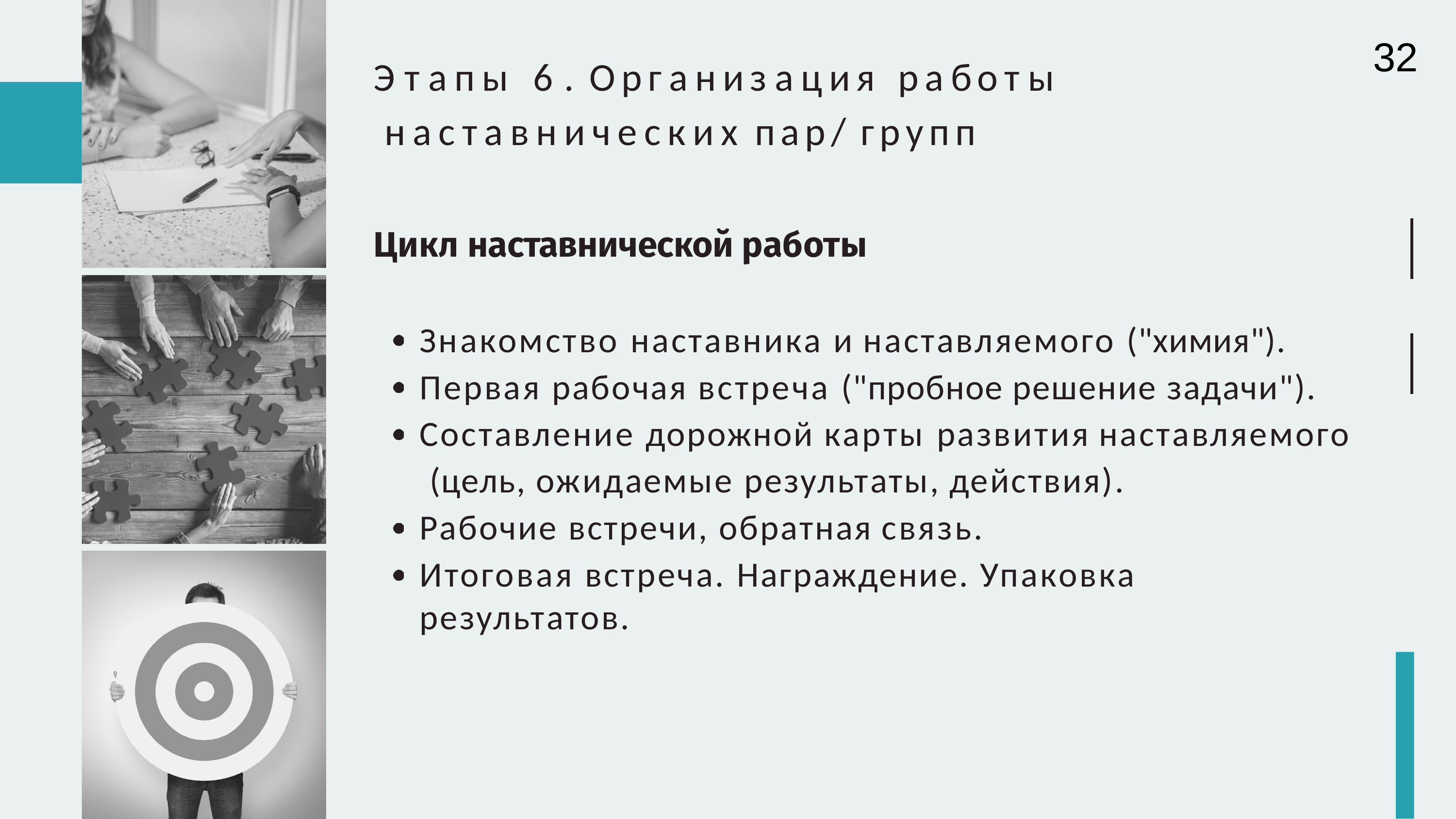

32
# Этапы	6 .	Организация	работы  наставнических	пар/ групп

Цикл наставнической работы

Знакомство наставника и наставляемого ("химия").  Первая рабочая встреча ("пробное решение задачи").  Составление дорожной карты развития наставляемого  (цель, ожидаемые результаты, действия).
Рабочие встречи, обратная связь.
Итоговая встреча. Награждение. Упаковка результатов.